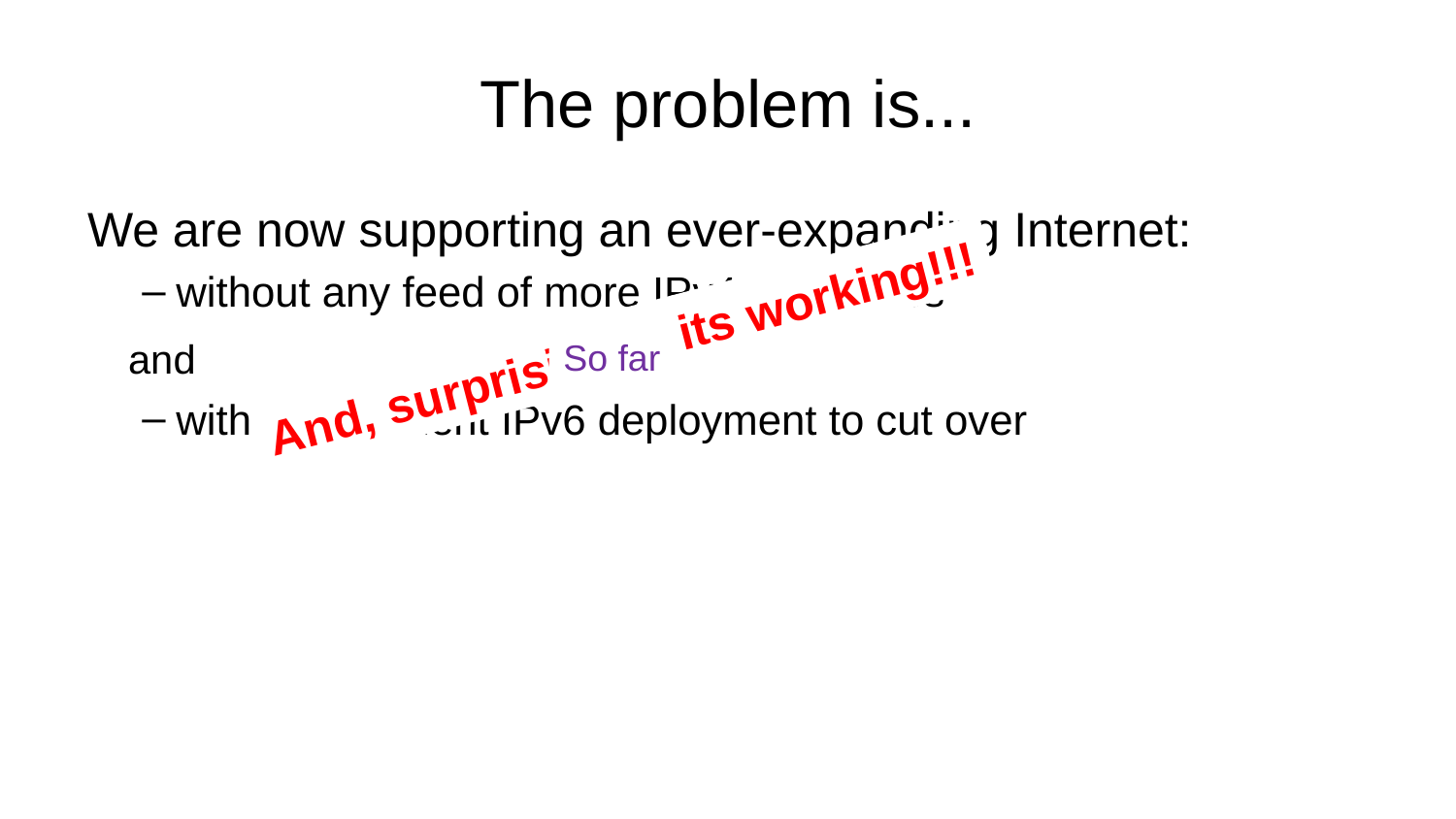

# The problem is...
We are now supporting an ever-expanding Internet:
without any feed of more IPv4 addresses
   and
without sufficient IPv6 deployment to cut over

And, surprisingly, its working!!!
So far